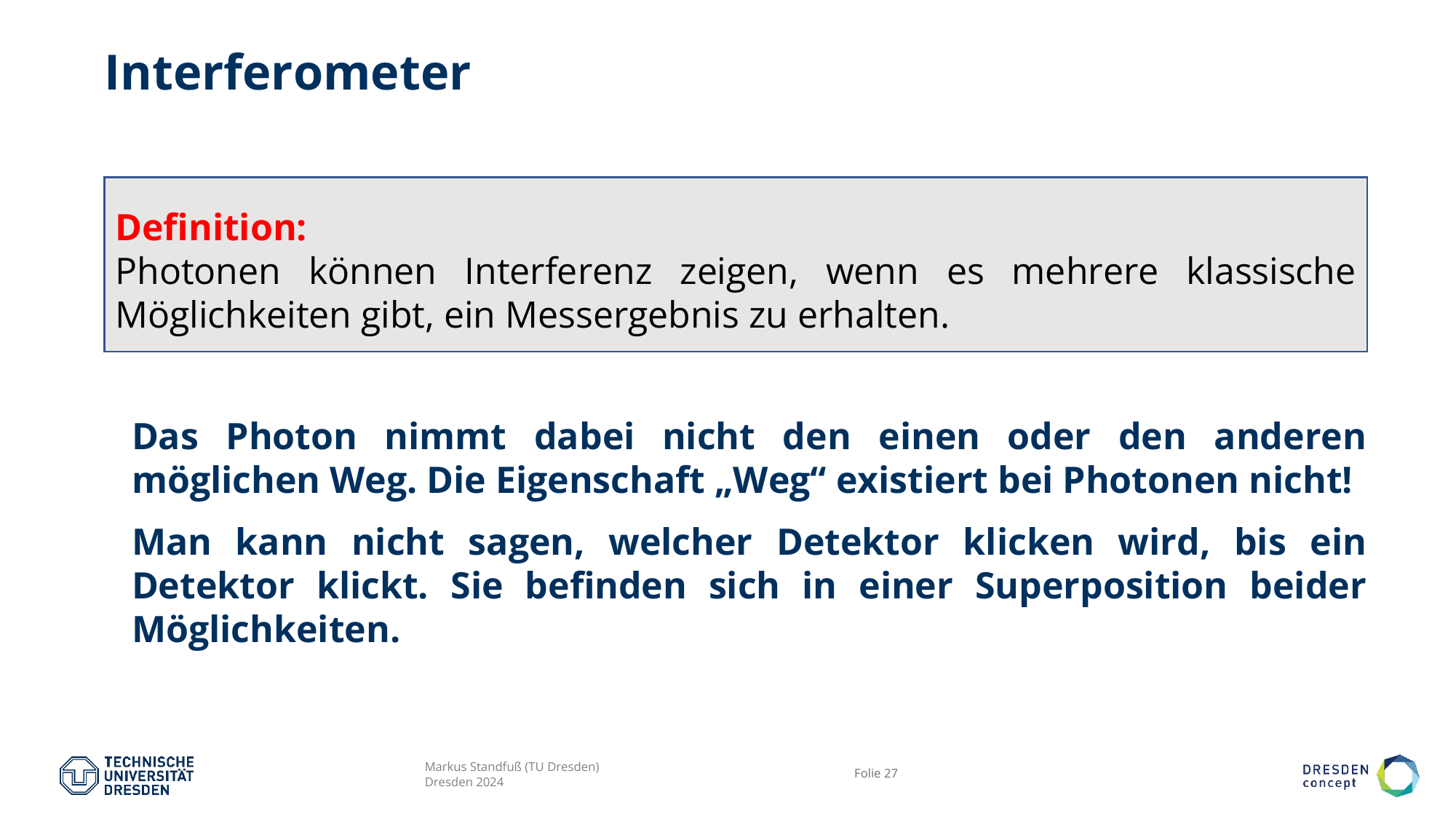

# Interferometer

Das Photon nimmt dabei nicht den einen oder den anderen möglichen Weg. Die Eigenschaft „Weg“ existiert bei Photonen nicht!
Man kann nicht sagen, welcher Detektor klicken wird, bis ein Detektor klickt. Sie befinden sich in einer Superposition beider Möglichkeiten.

Definition:
Photonen können Interferenz zeigen, wenn es mehrere klassische Möglichkeiten gibt, ein Messergebnis zu erhalten.